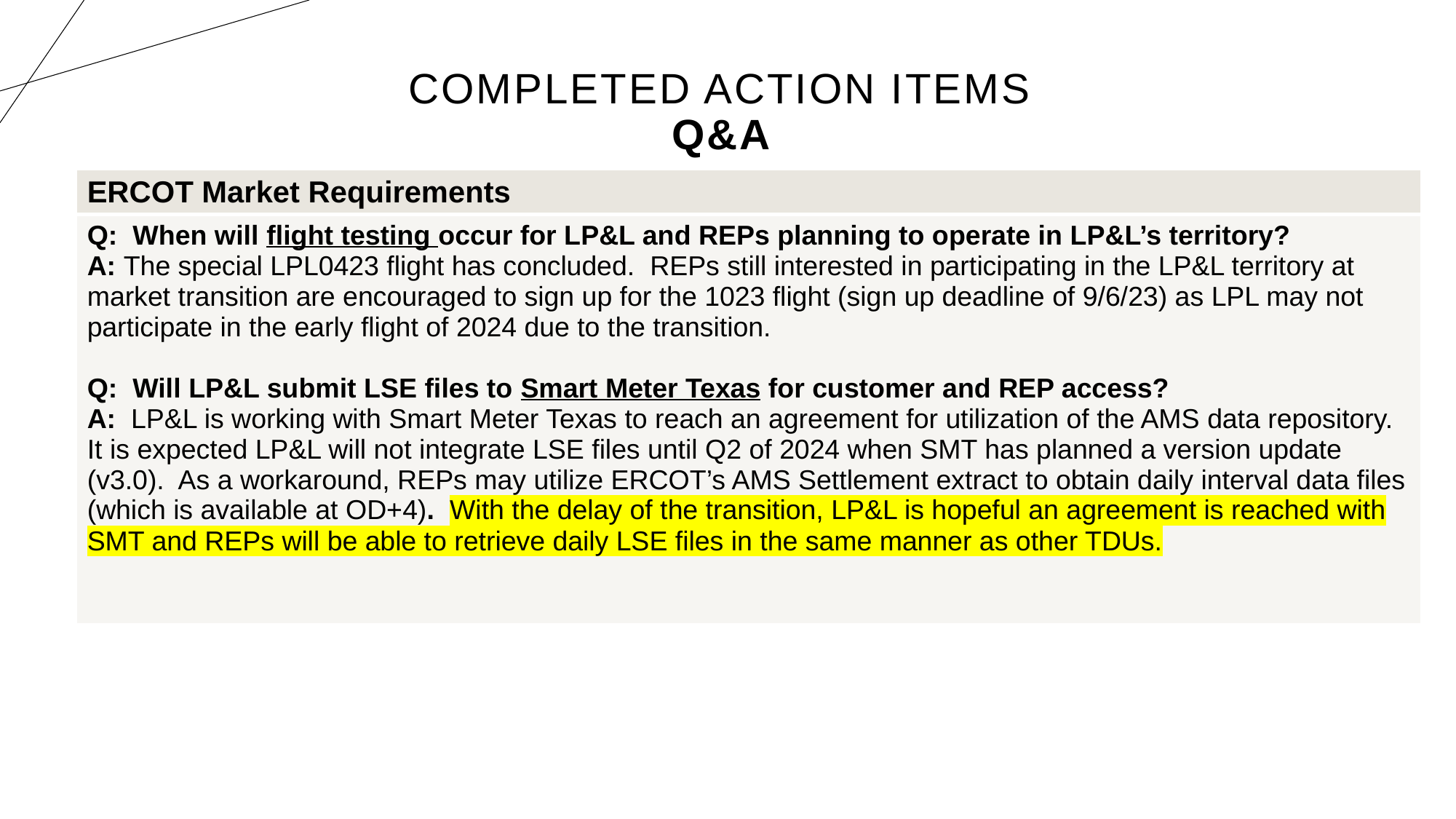

# Completed Action Items Q&A
| ERCOT Market Requirements |
| --- |
| Q: When will flight testing occur for LP&L and REPs planning to operate in LP&L’s territory? A: The special LPL0423 flight has concluded. REPs still interested in participating in the LP&L territory at market transition are encouraged to sign up for the 1023 flight (sign up deadline of 9/6/23) as LPL may not participate in the early flight of 2024 due to the transition. Q: Will LP&L submit LSE files to Smart Meter Texas for customer and REP access? A: LP&L is working with Smart Meter Texas to reach an agreement for utilization of the AMS data repository. It is expected LP&L will not integrate LSE files until Q2 of 2024 when SMT has planned a version update (v3.0). As a workaround, REPs may utilize ERCOT’s AMS Settlement extract to obtain daily interval data files (which is available at OD+4). With the delay of the transition, LP&L is hopeful an agreement is reached with SMT and REPs will be able to retrieve daily LSE files in the same manner as other TDUs. |